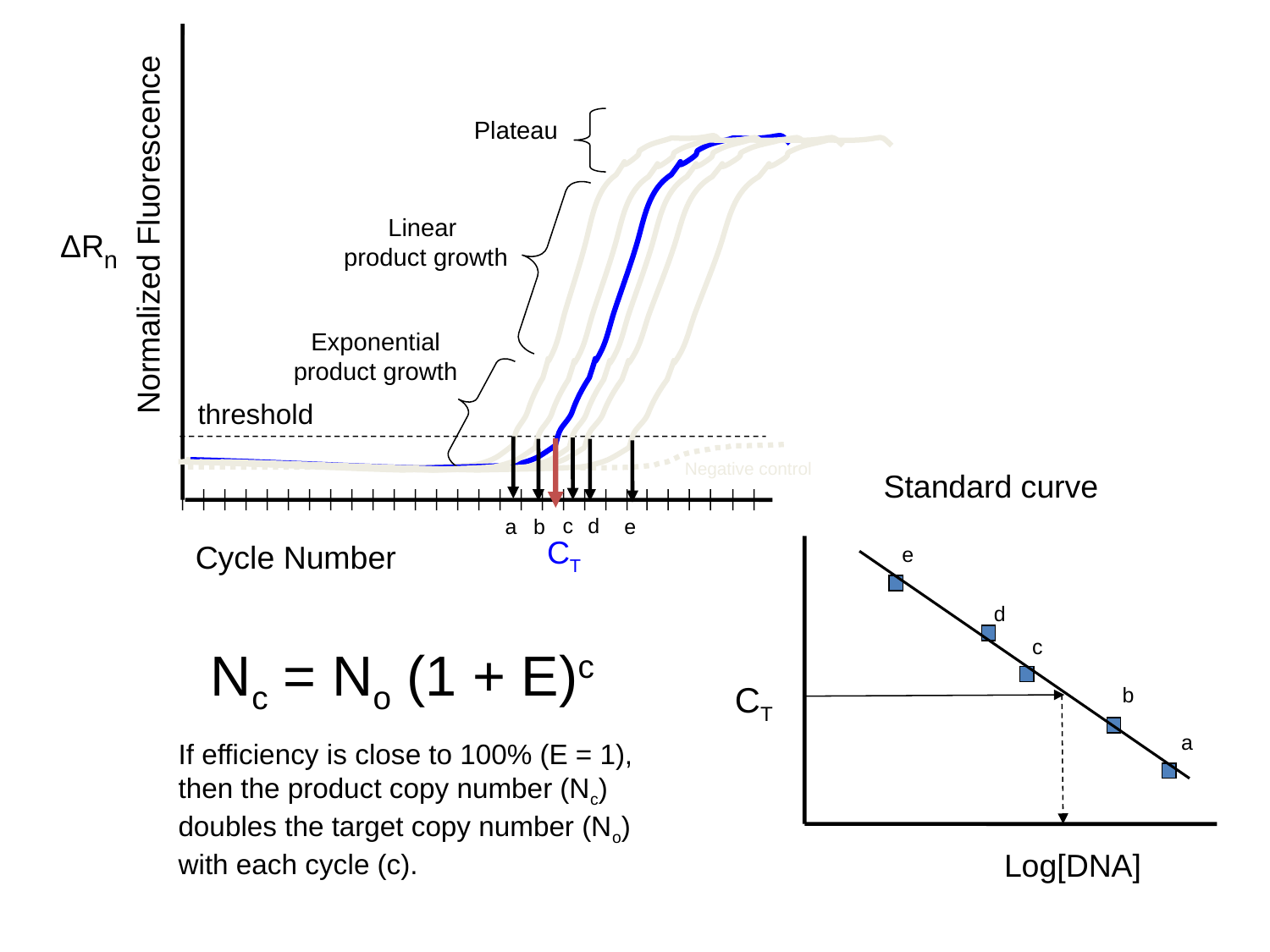

Plateau

Linear
product growth
ΔRn
Normalized Fluorescence
Exponential product growth

threshold

Negative control

CT
Cycle Number
c
d
a
b
e
Standard curve
e

d

c

CT
b

a

Log[DNA]
Nc = No (1 + E)c
If efficiency is close to 100% (E = 1), then the product copy number (Nc) doubles the target copy number (No) with each cycle (c).